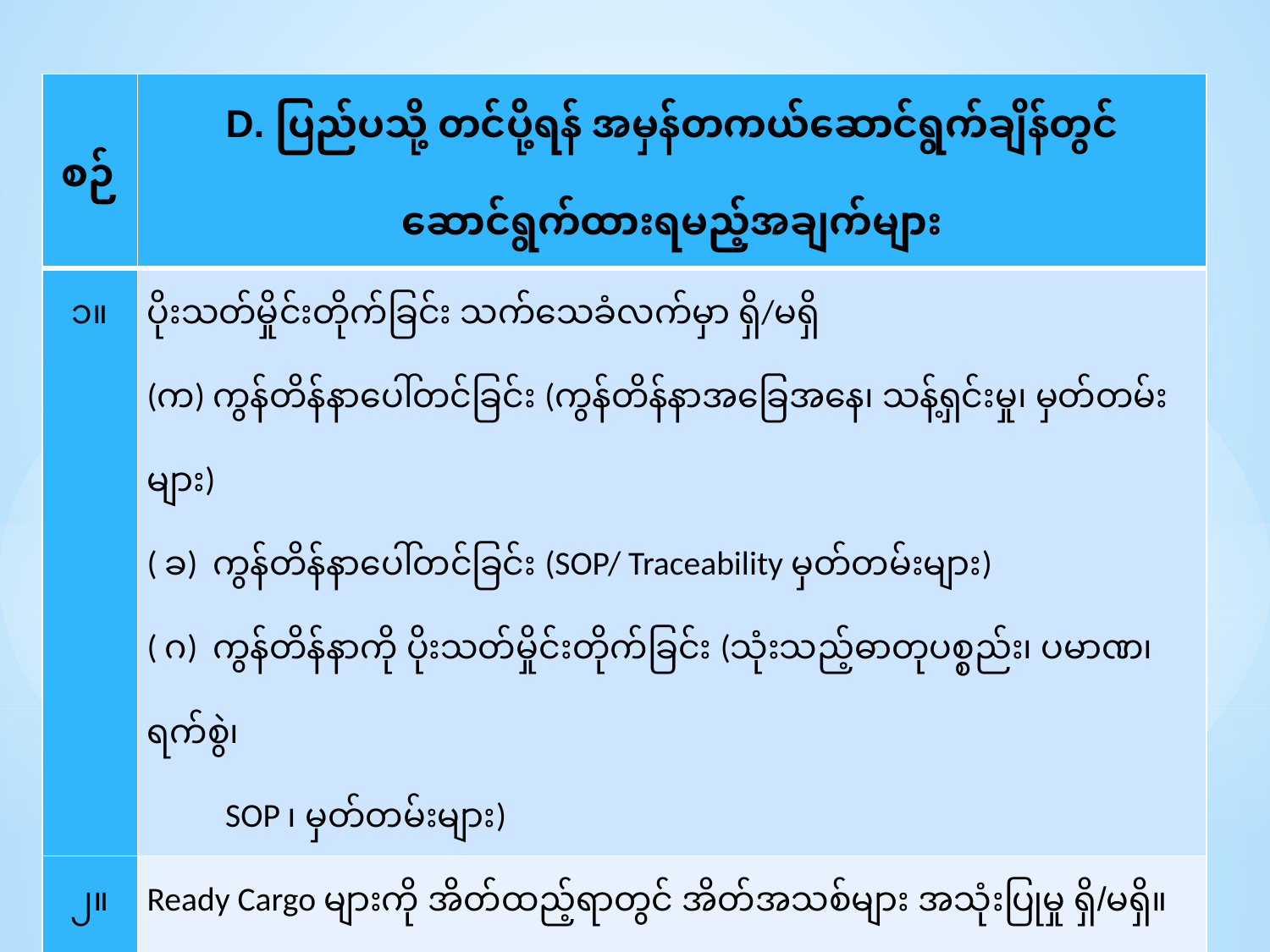

| စဉ် | D. ပြည်ပသို့ တင်ပို့ရန် အမှန်တကယ်ဆောင်ရွက်ချိန်တွင် ဆောင်ရွက်ထားရမည့်အချက်များ |
| --- | --- |
| ၁။ | ပိုးသတ်မှိုင်းတိုက်ခြင်း သက်သေခံလက်မှာ ရှိ/မရှိ (က) ကွန်တိန်နာပေါ်တင်ခြင်း (ကွန်တိန်နာအခြေအနေ၊ သန့်ရှင်းမှု၊ မှတ်တမ်းများ) ( ခ) ကွန်တိန်နာပေါ်တင်ခြင်း (SOP/ Traceability မှတ်တမ်းများ) ( ဂ) ကွန်တိန်နာကို ပိုးသတ်မှိုင်းတိုက်ခြင်း (သုံးသည့်ဓာတုပစ္စည်း၊ ပမာဏ၊ ရက်စွဲ၊ SOP ၊ မှတ်တမ်းများ) |
| ၂။ | Ready Cargo များကို အိတ်ထည့်ရာတွင် အိတ်အသစ်များ အသုံးပြုမှု ရှိ/မရှိ။ |
| ၃။ | ဆန်ထုပ်ပိုးသည့် သေတ္တာ/အိတ်များတွင် “ တရုတ်ပြည်သူ့သမ္မတနို်ငငံသို့” ဟူသော အမှတ်အသားနှင့် ဆန်၏ အုပ်စု၊ ကြိတ်ခွဲသည့်စက်ရုံ၊ တင်ပို့သူအမည်၊ လုပ်ငန်းမှတ်ပုံတင်အမှတ်၊ ကုမ္ပဏီလိပ်စာတို့ကို တရုတ်-မြန်မာ နှစ်ဘာသာဖြင့် ဖော်ပြထားခြင်း ရှိ/မရှိ။ |
7